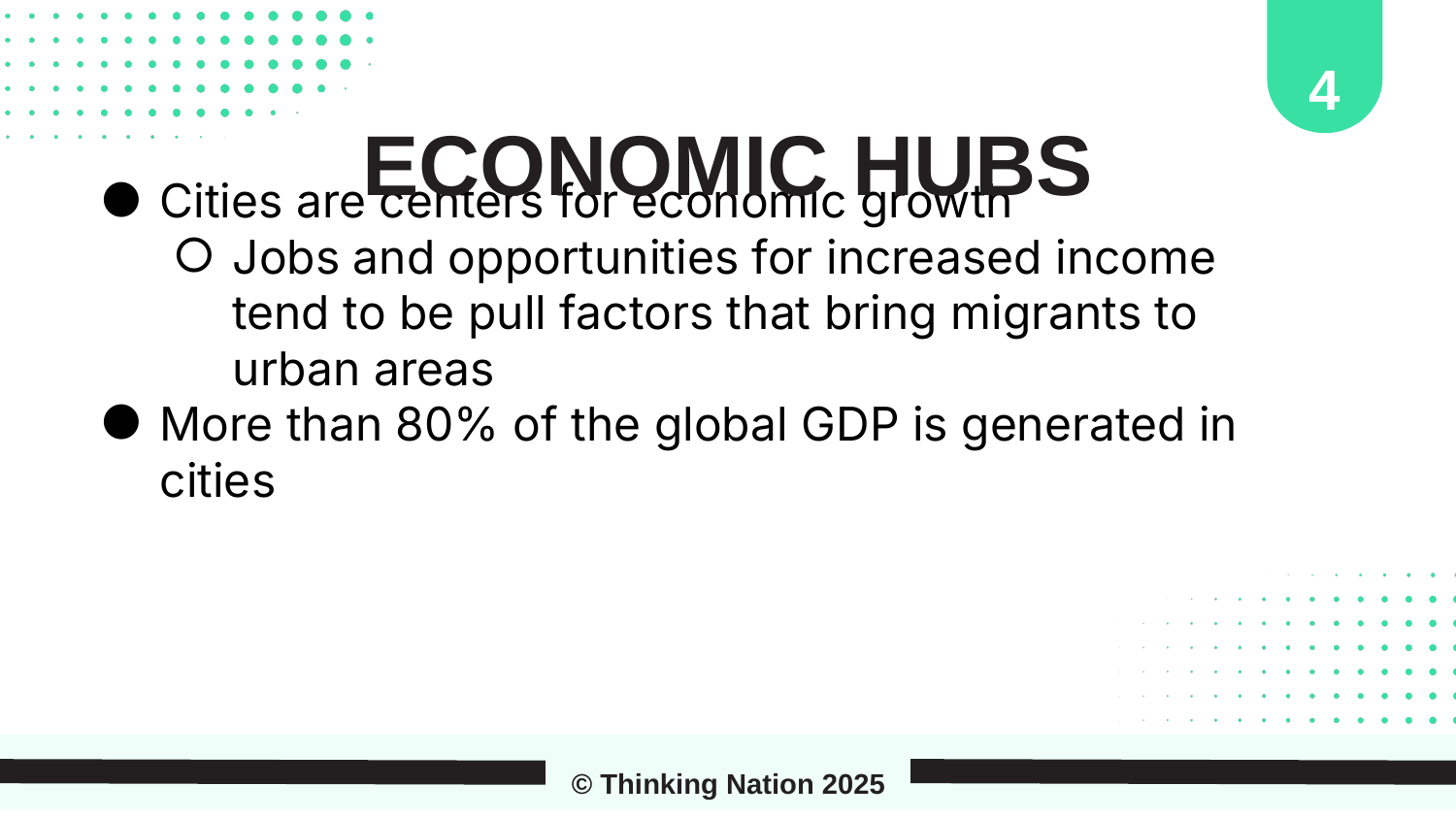

4
ECONOMIC HUBS
Cities are centers for economic growth
Jobs and opportunities for increased income tend to be pull factors that bring migrants to urban areas
More than 80% of the global GDP is generated in cities

© Thinking Nation 2025